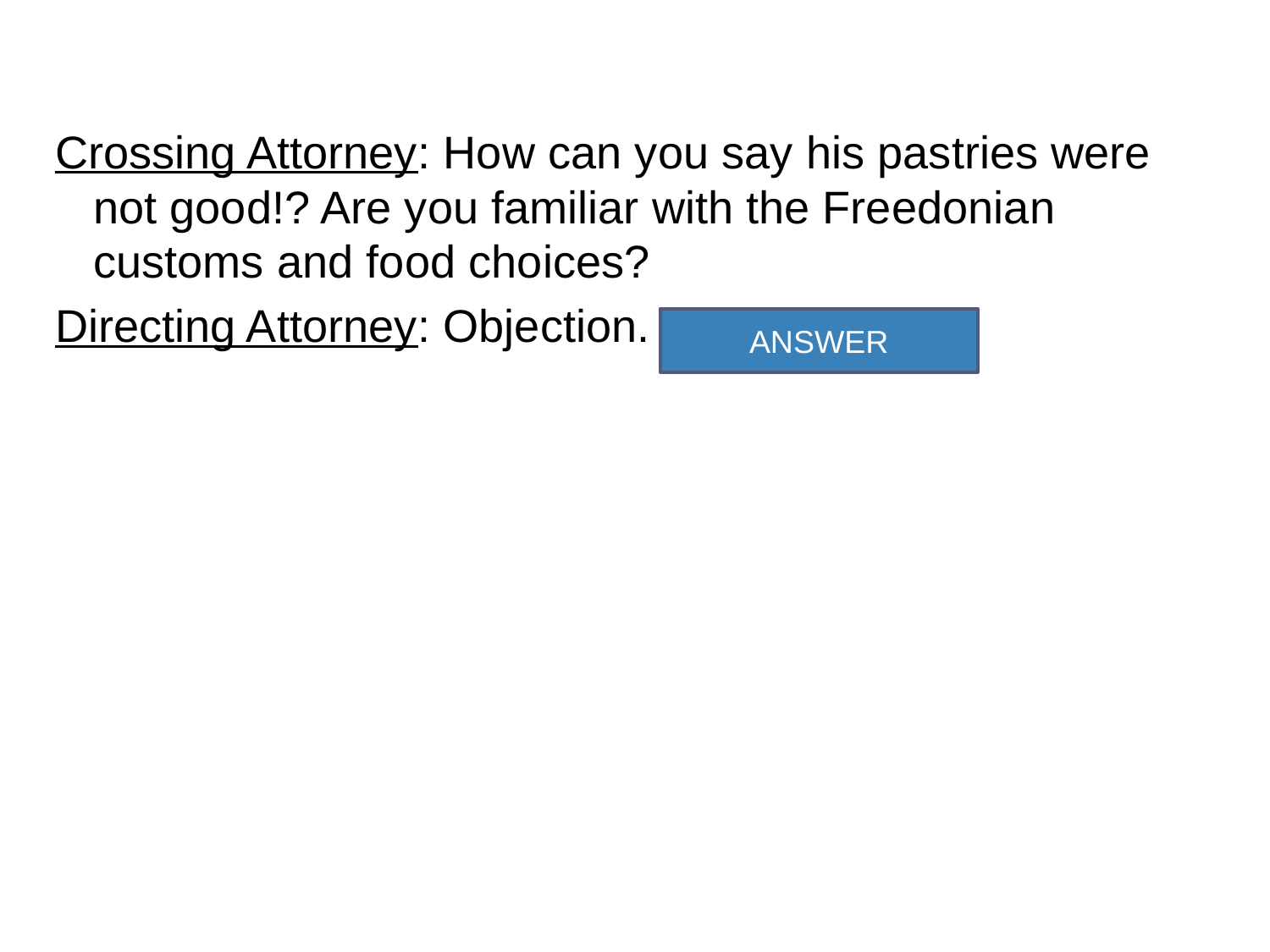

Crossing Attorney: How can you say his pastries were not good!? Are you familiar with the Freedonian customs and food choices?
Directing Attorney: Objection. Argumentative.
ANSWER